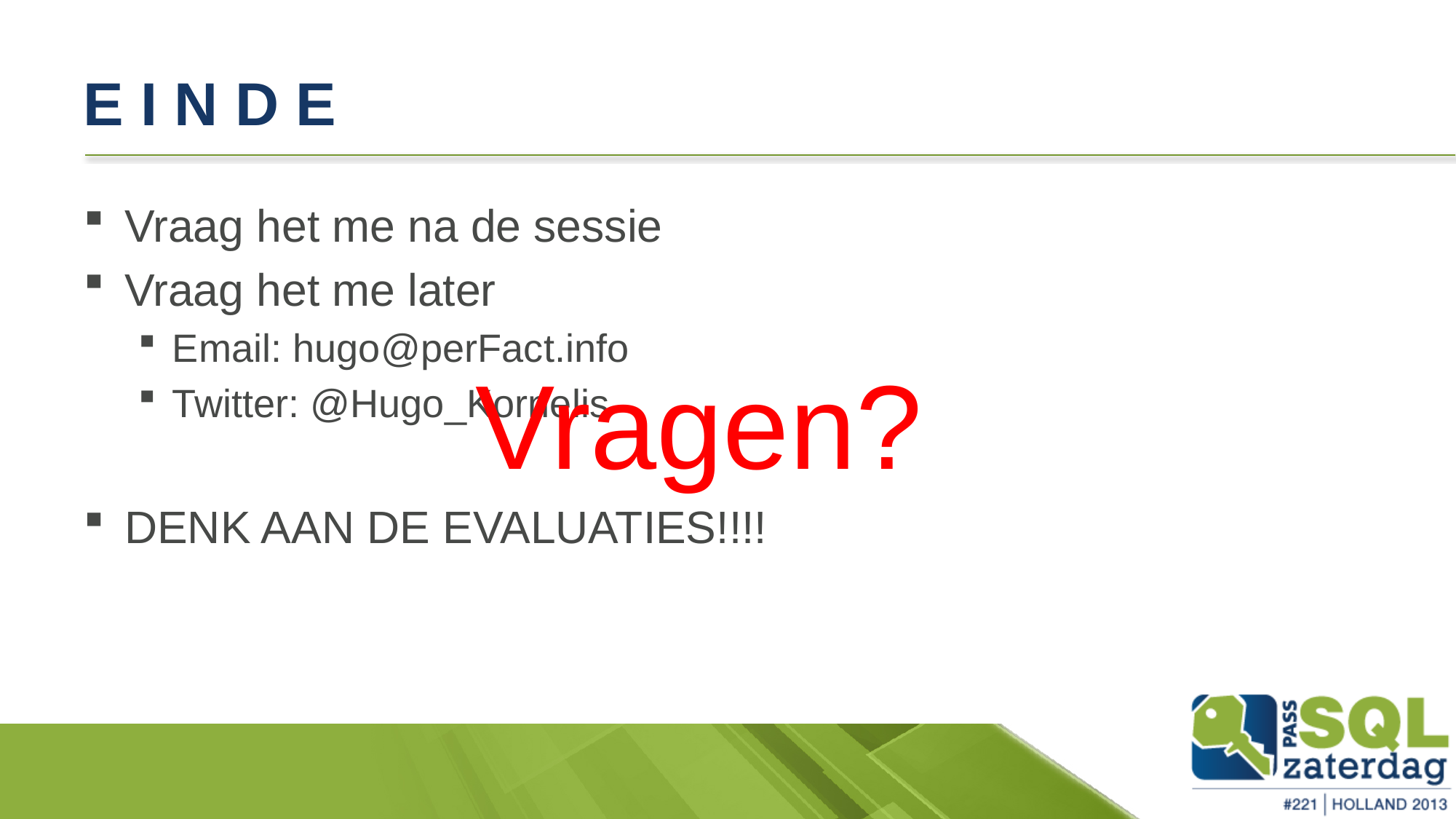

# E I N D E
Vraag het me na de sessie
Vraag het me later
Email: hugo@perFact.info
Twitter: @Hugo_Kornelis

DENK AAN DE EVALUATIES!!!!
Vragen?